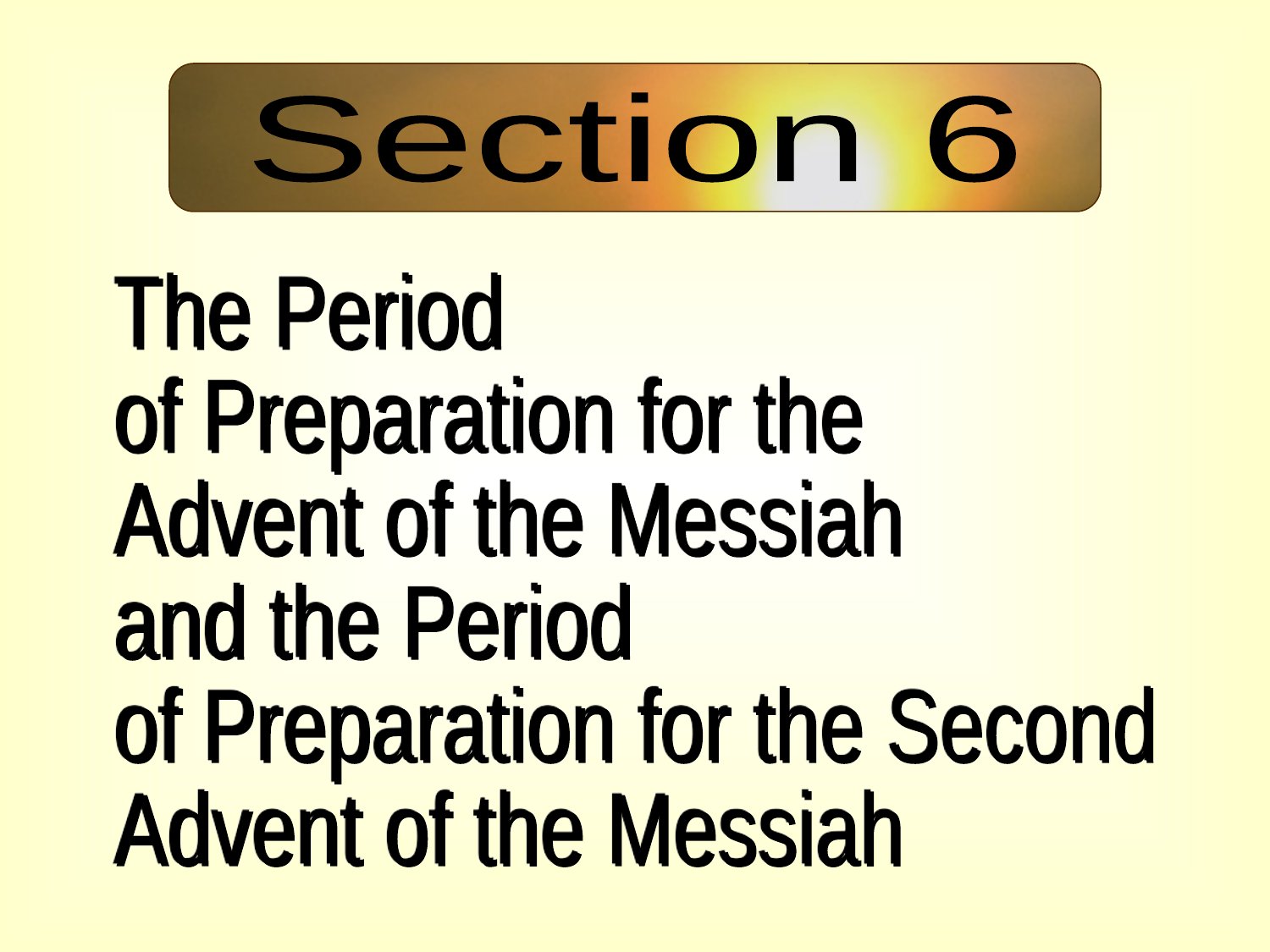

Section 6
The Period
of Preparation for the
Advent of the Messiah
and the Period
of Preparation for the Second
Advent of the Messiah